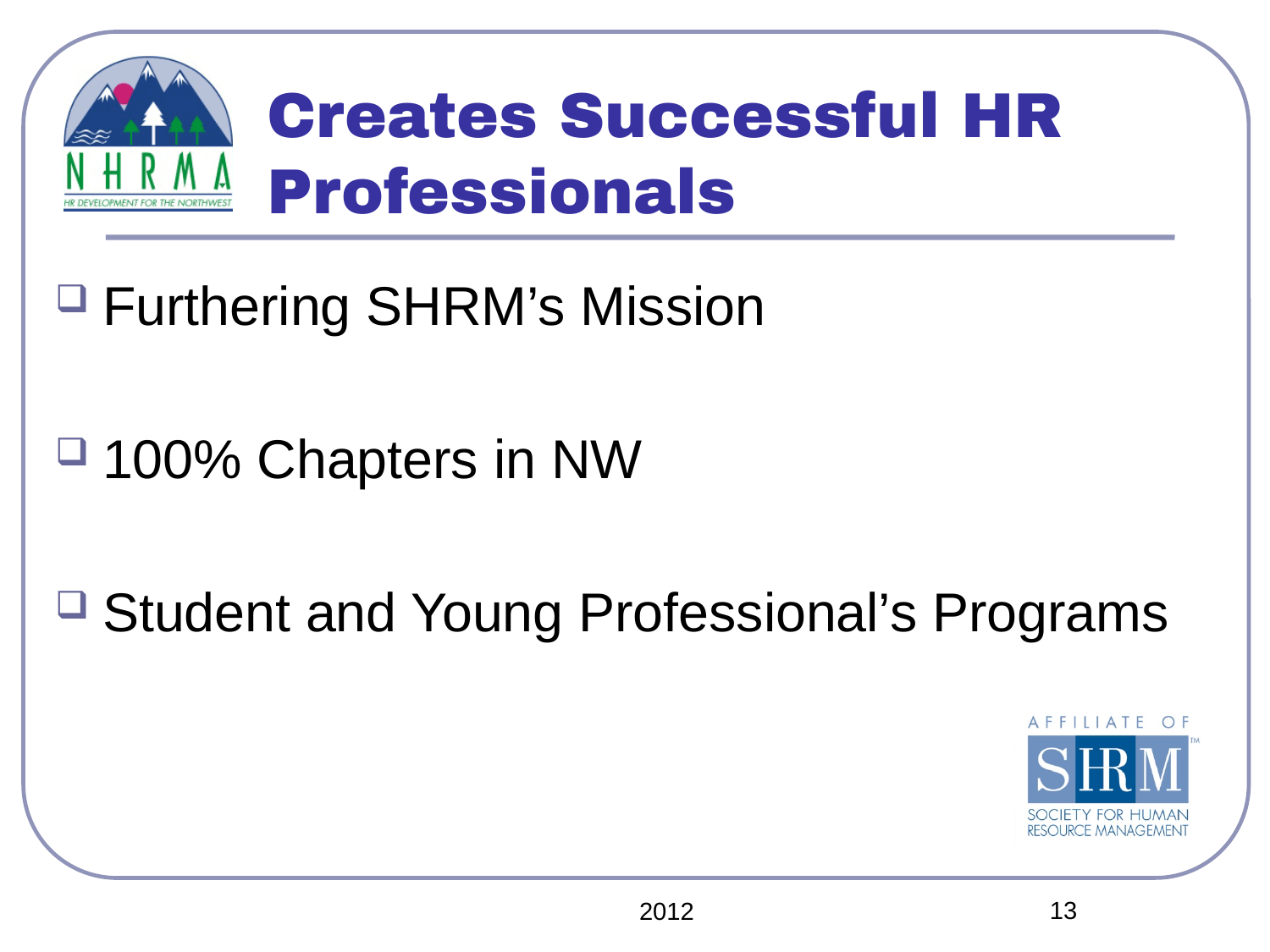

# Creates Successful HR Professionals
Furthering SHRM’s Mission

100% Chapters in NW

Student and Young Professional’s Programs
13
2012